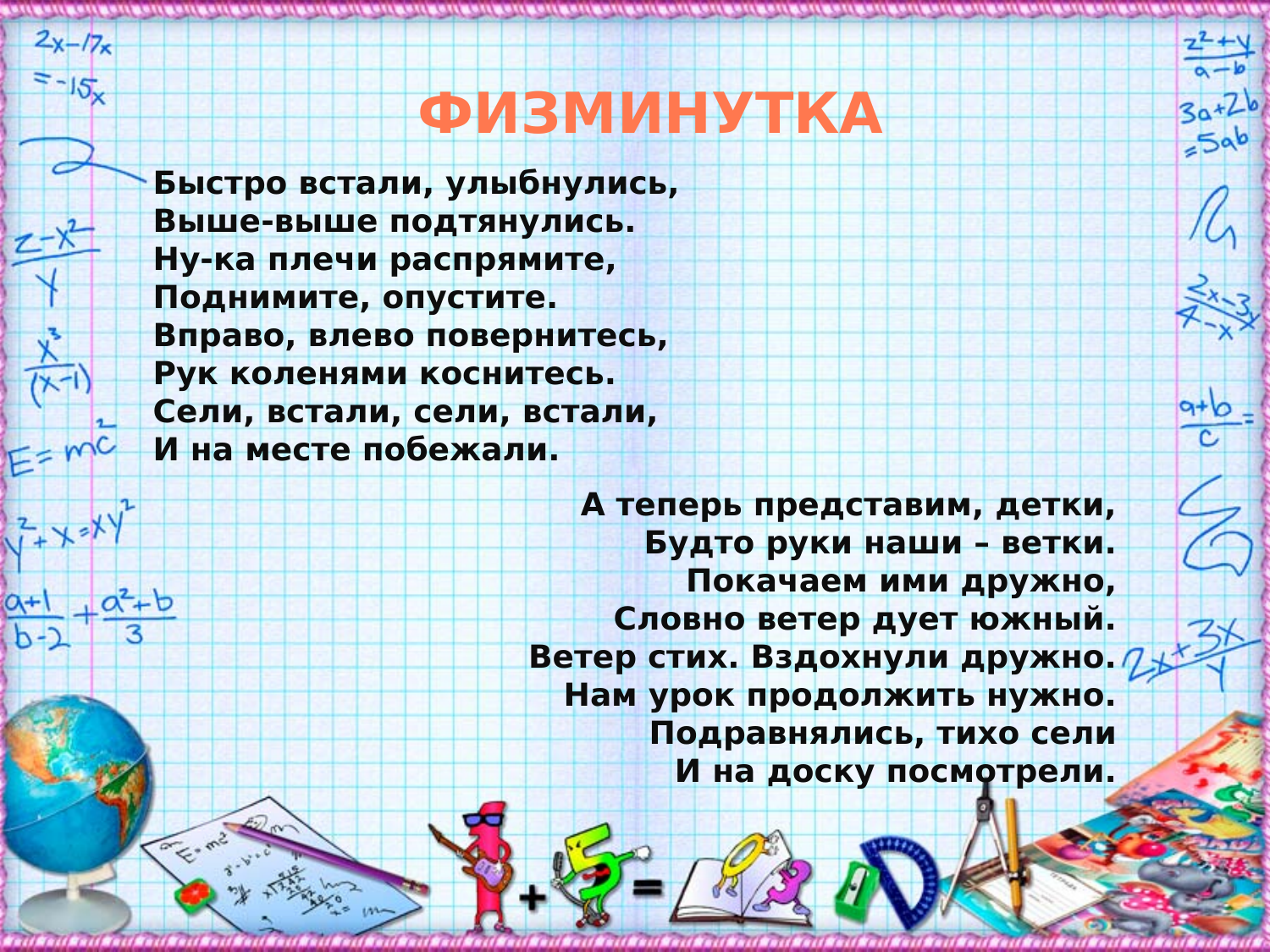

# ФИЗМИНУТКА
Быстро встали, улыбнулись,
Выше-выше подтянулись.
Ну-ка плечи распрямите,
Поднимите, опустите.
Вправо, влево повернитесь,
Рук коленями коснитесь.
Сели, встали, сели, встали,
И на месте побежали.
А теперь представим, детки,
Будто руки наши – ветки.
Покачаем ими дружно,
Словно ветер дует южный.
Ветер стих. Вздохнули дружно.
Нам урок продолжить нужно.
Подравнялись, тихо сели
И на доску посмотрели.